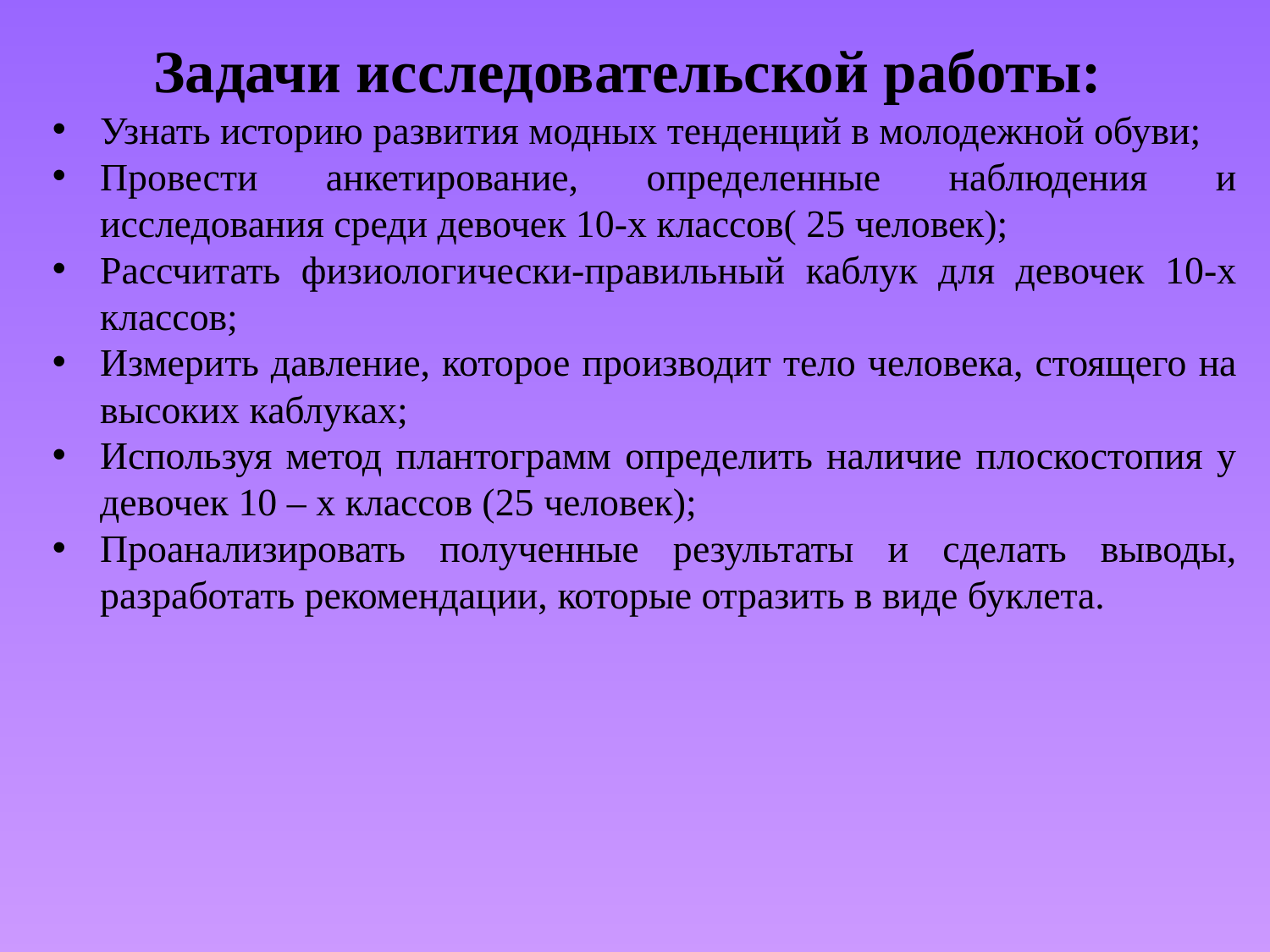

# Задачи исследовательской работы:
Узнать историю развития модных тенденций в молодежной обуви;
Провести анкетирование, определенные наблюдения и исследования среди девочек 10-х классов( 25 человек);
Рассчитать физиологически-правильный каблук для девочек 10-х классов;
Измерить давление, которое производит тело человека, стоящего на высоких каблуках;
Используя метод плантограмм определить наличие плоскостопия у девочек 10 – х классов (25 человек);
Проанализировать полученные результаты и сделать выводы, разработать рекомендации, которые отразить в виде буклета.